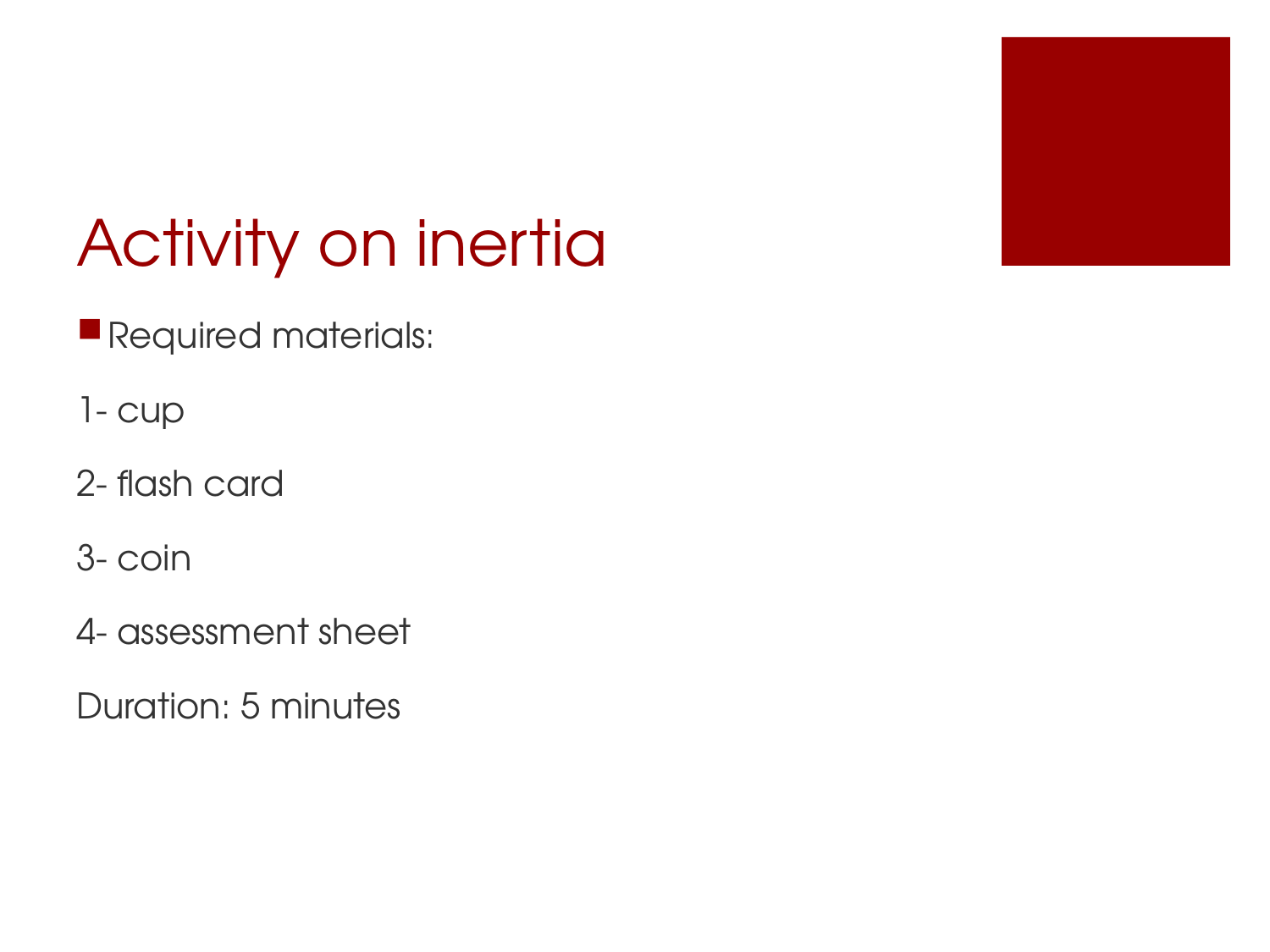

# Activity on inertia
Required materials:
1- cup
2- flash card
3- coin
4- assessment sheet
Duration: 5 minutes